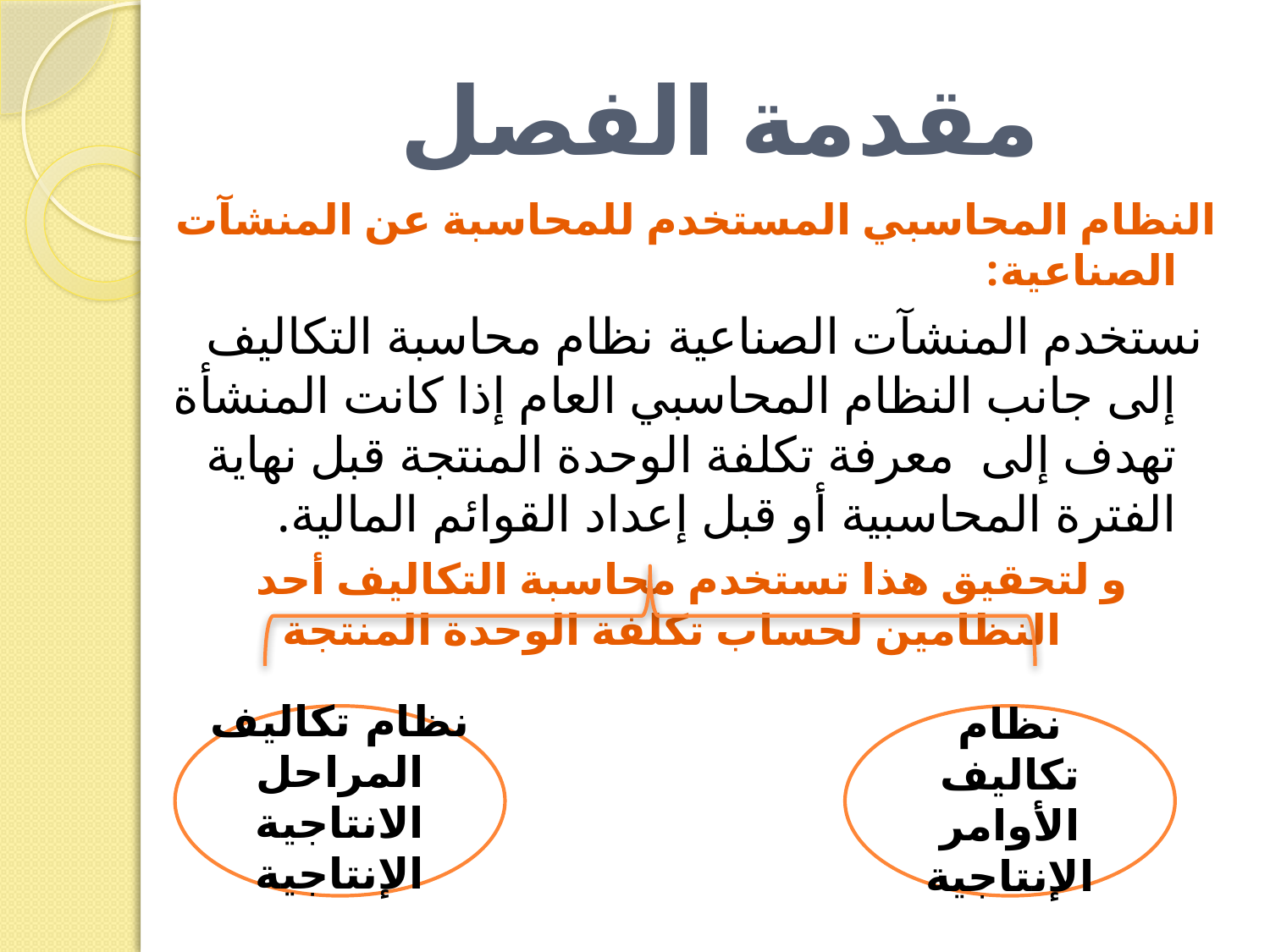

# مقدمة الفصل
النظام المحاسبي المستخدم للمحاسبة عن المنشآت الصناعية:
 نستخدم المنشآت الصناعية نظام محاسبة التكاليف إلى جانب النظام المحاسبي العام إذا كانت المنشأة تهدف إلى  معرفة تكلفة الوحدة المنتجة قبل نهاية  الفترة المحاسبية أو قبل إعداد القوائم المالية.
و لتحقيق هذا تستخدم محاسبة التكاليف أحد النظامين لحساب تكلفة الوحدة المنتجة

نظام تكاليف المراحل الانتاجية الإنتاجية
نظام تكاليف الأوامر الإنتاجية